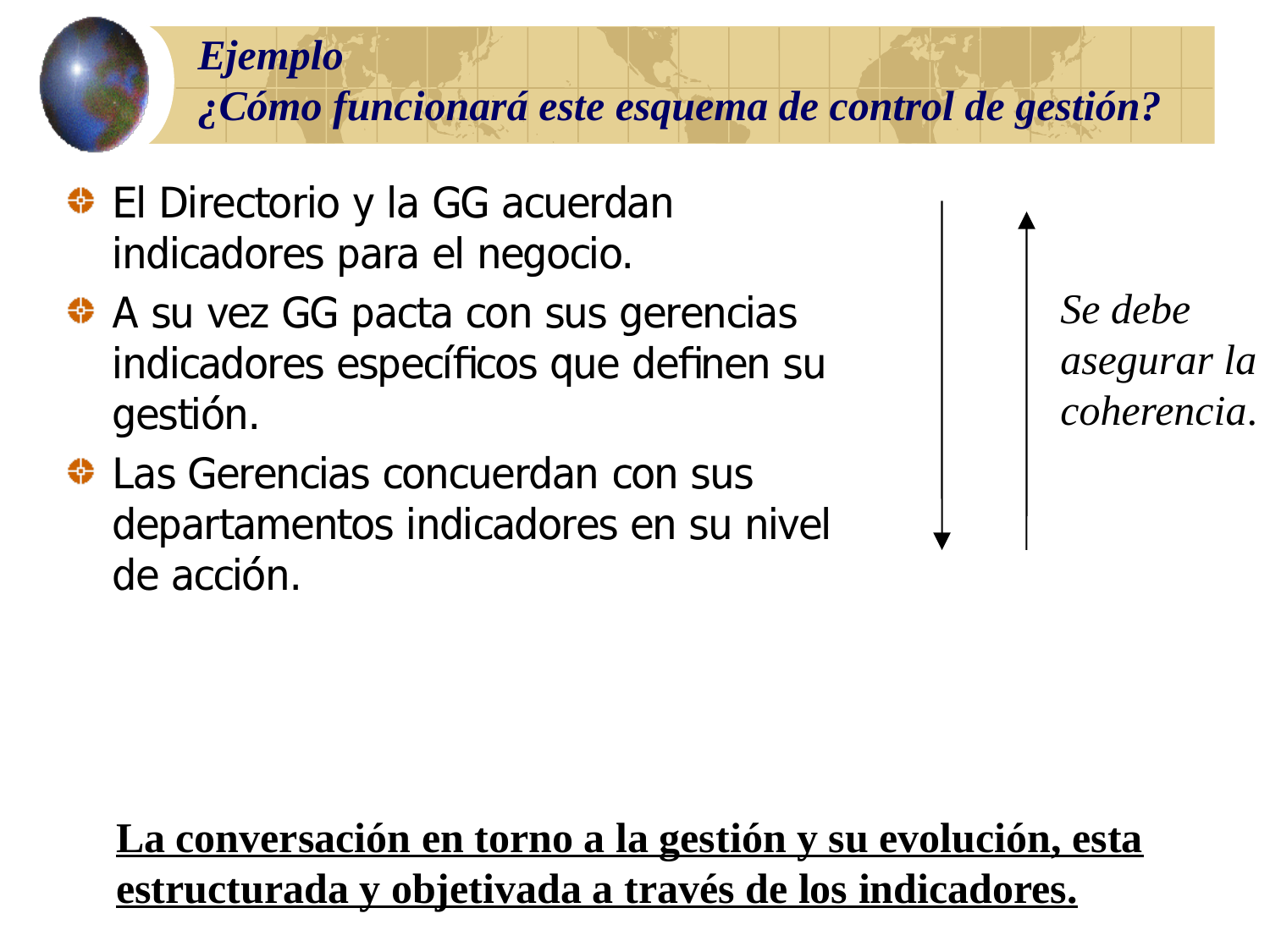

# Ejemplo ¿Cómo funcionará este esquema de control de gestión?
El Directorio y la GG acuerdan indicadores para el negocio.
A su vez GG pacta con sus gerencias indicadores específicos que definen su gestión.
Las Gerencias concuerdan con sus departamentos indicadores en su nivel de acción.

Se debe asegurar la coherencia.
La conversación en torno a la gestión y su evolución, esta estructurada y objetivada a través de los indicadores.